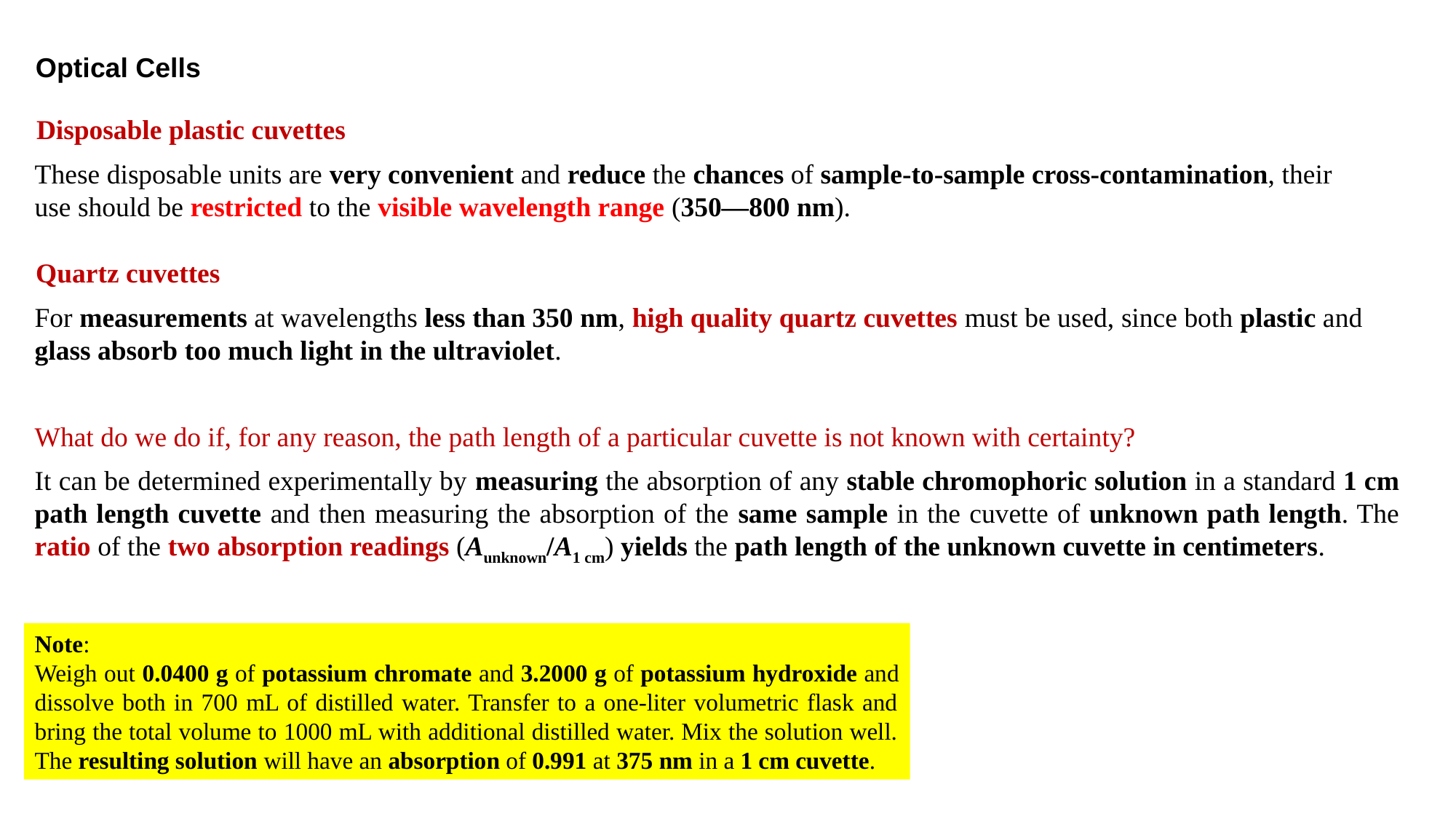

Optical Cells
Disposable plastic cuvettes
These disposable units are very convenient and reduce the chances of sample-to-sample cross-contamination, their use should be restricted to the visible wavelength range (350—800 nm).
Quartz cuvettes
For measurements at wavelengths less than 350 nm, high quality quartz cuvettes must be used, since both plastic and glass absorb too much light in the ultraviolet.
What do we do if, for any reason, the path length of a particular cuvette is not known with certainty?
It can be determined experimentally by measuring the absorption of any stable chromophoric solution in a standard 1 cm path length cuvette and then measuring the absorption of the same sample in the cuvette of unknown path length. The ratio of the two absorption readings (Aunknown/A1 cm) yields the path length of the unknown cuvette in centimeters.
Note:
Weigh out 0.0400 g of potassium chromate and 3.2000 g of potassium hydroxide and dissolve both in 700 mL of distilled water. Transfer to a one-liter volumetric flask and bring the total volume to 1000 mL with additional distilled water. Mix the solution well. The resulting solution will have an absorption of 0.991 at 375 nm in a 1 cm cuvette.